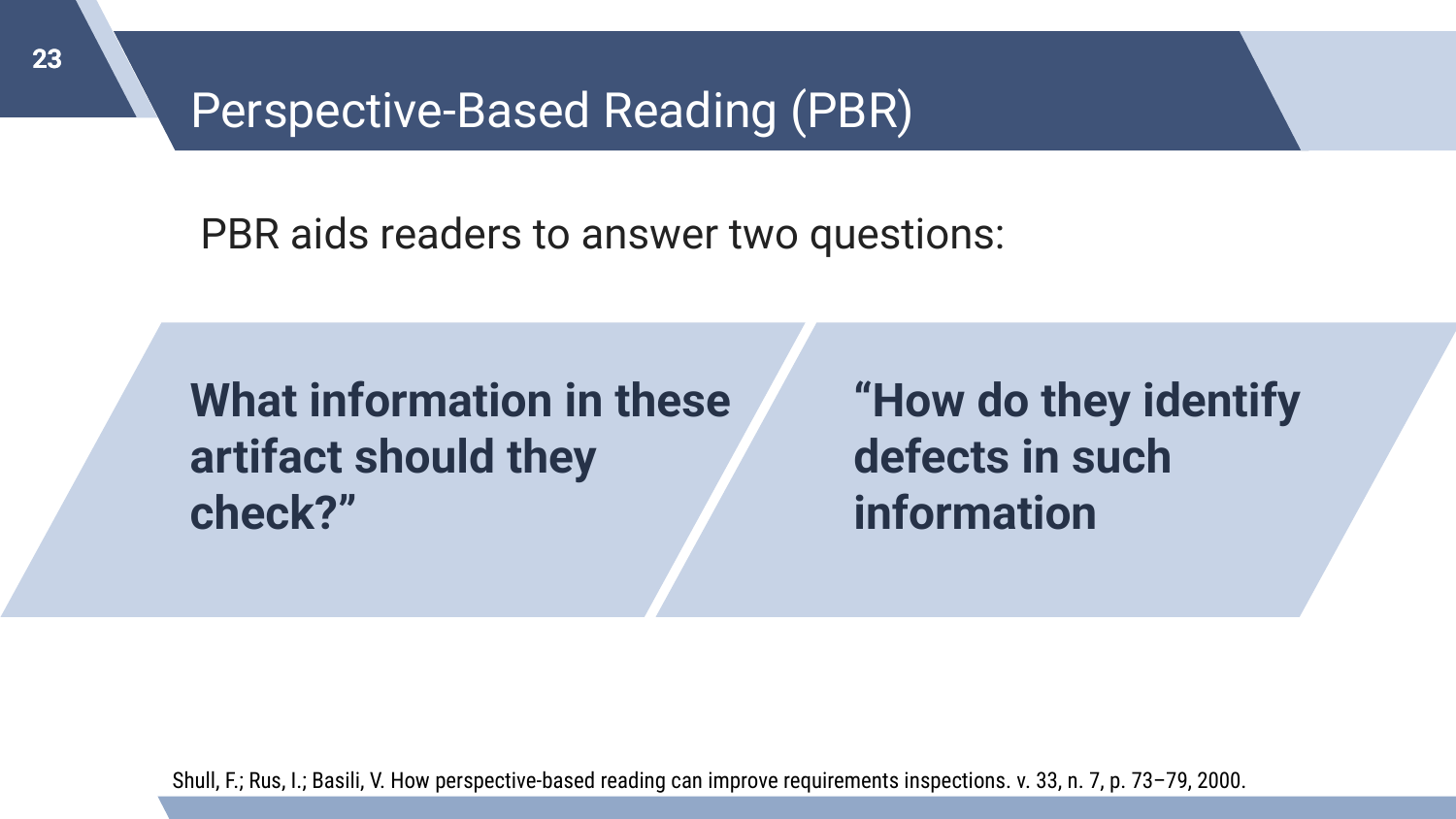

23
23
# Perspective-Based Reading (PBR)
PBR aids readers to answer two questions:

What information in these
artifact should they check?”
“How do they identify defects in such information
Shull, F.; Rus, I.; Basili, V. How perspective-based reading can improve requirements inspections. v. 33, n. 7, p. 73–79, 2000.